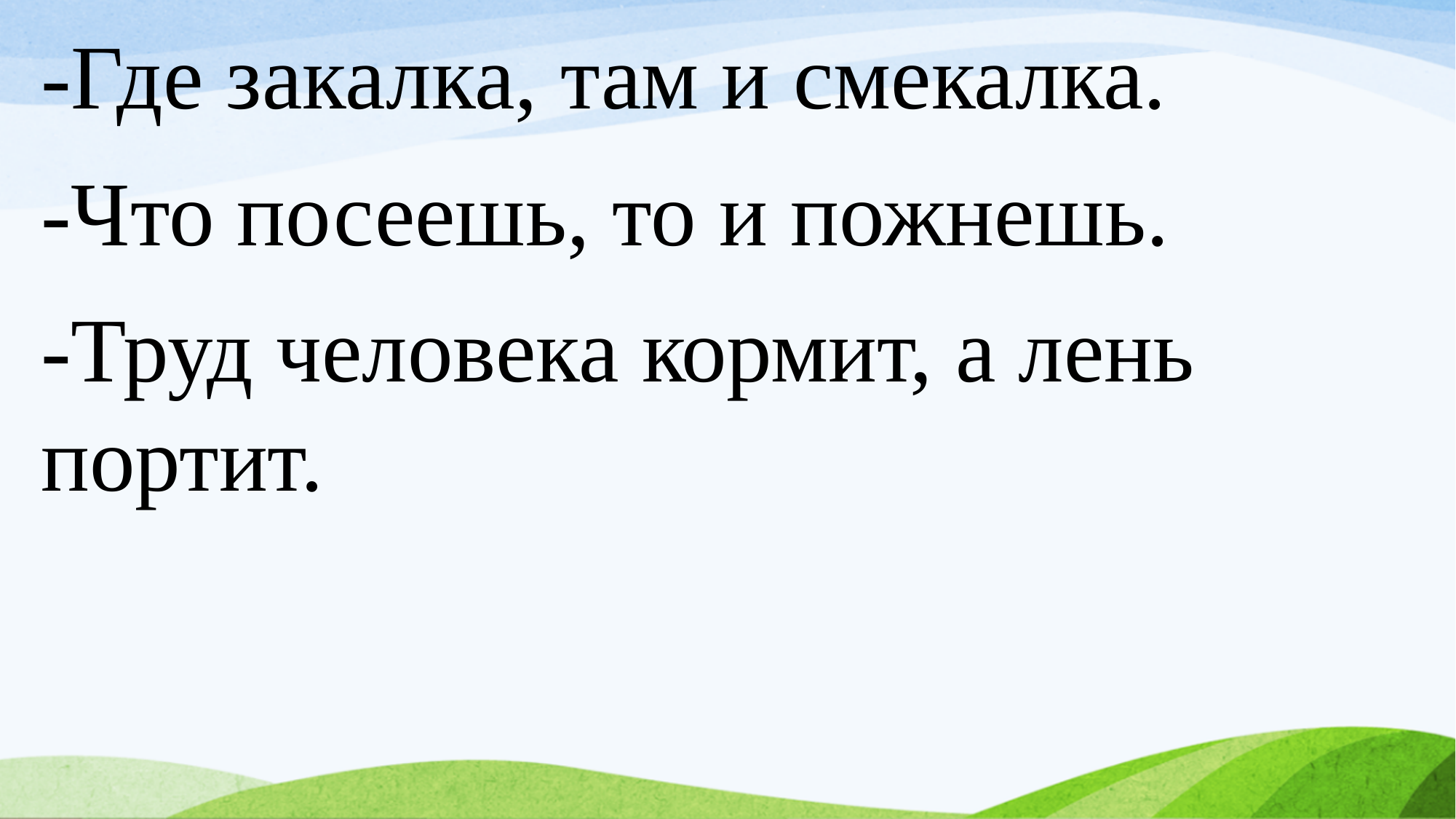

-Где закалка, там и смекалка.
-Что посеешь, то и пожнешь.
-Труд человека кормит, а лень портит.